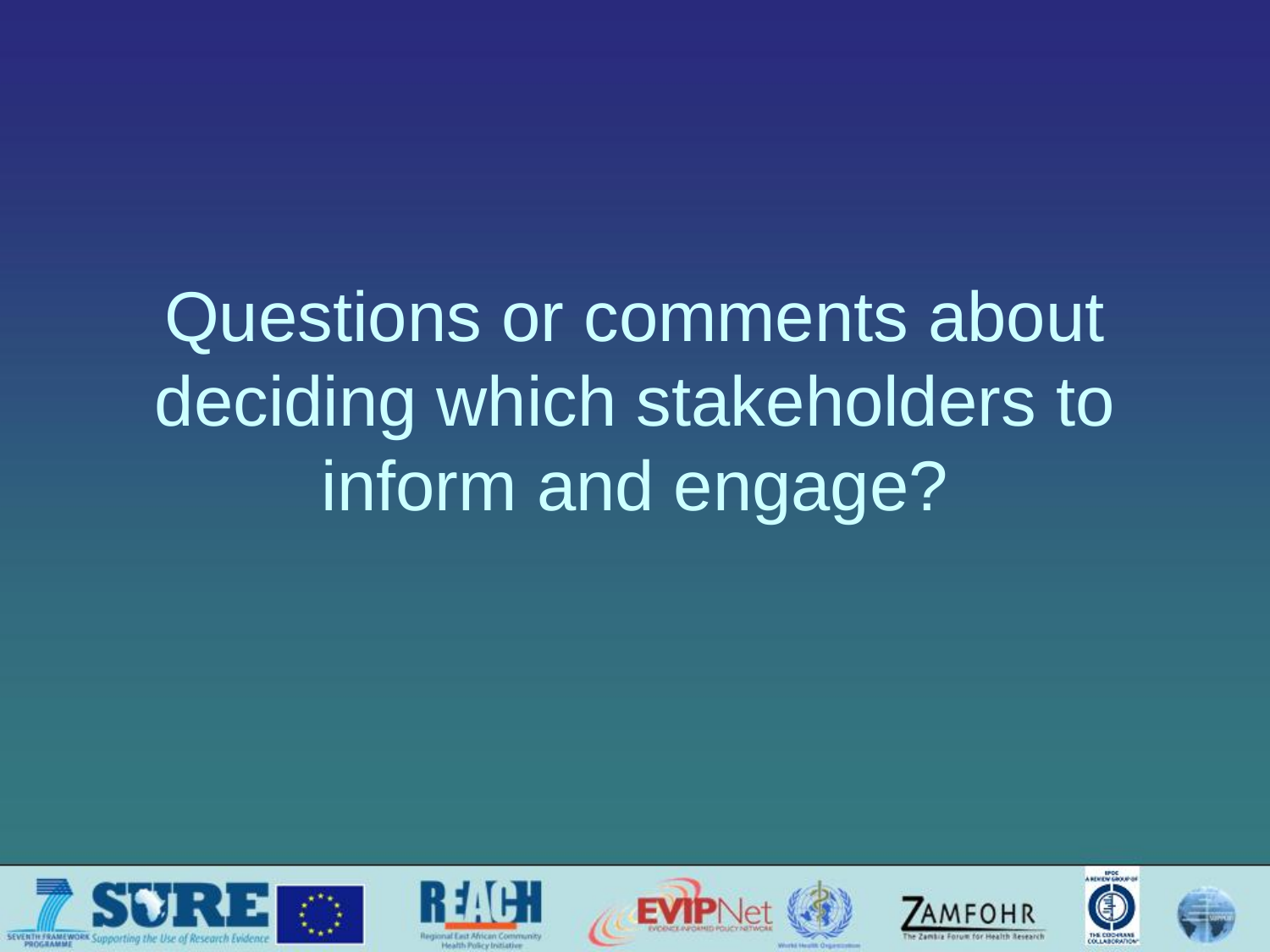

# Questions or comments about deciding which stakeholders to inform and engage?